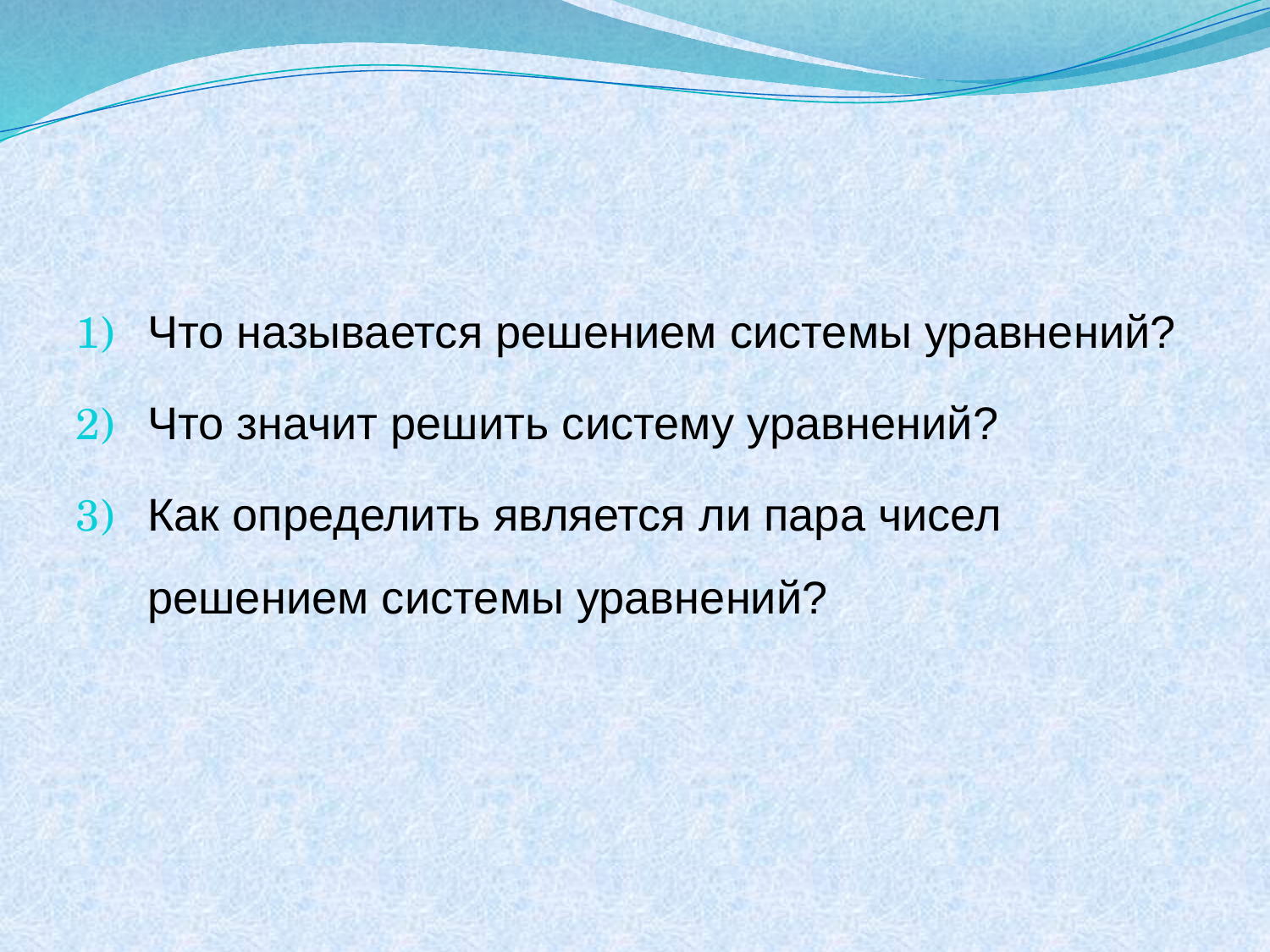

Что называется решением системы уравнений?
Что значит решить систему уравнений?
Как определить является ли пара чисел решением системы уравнений?